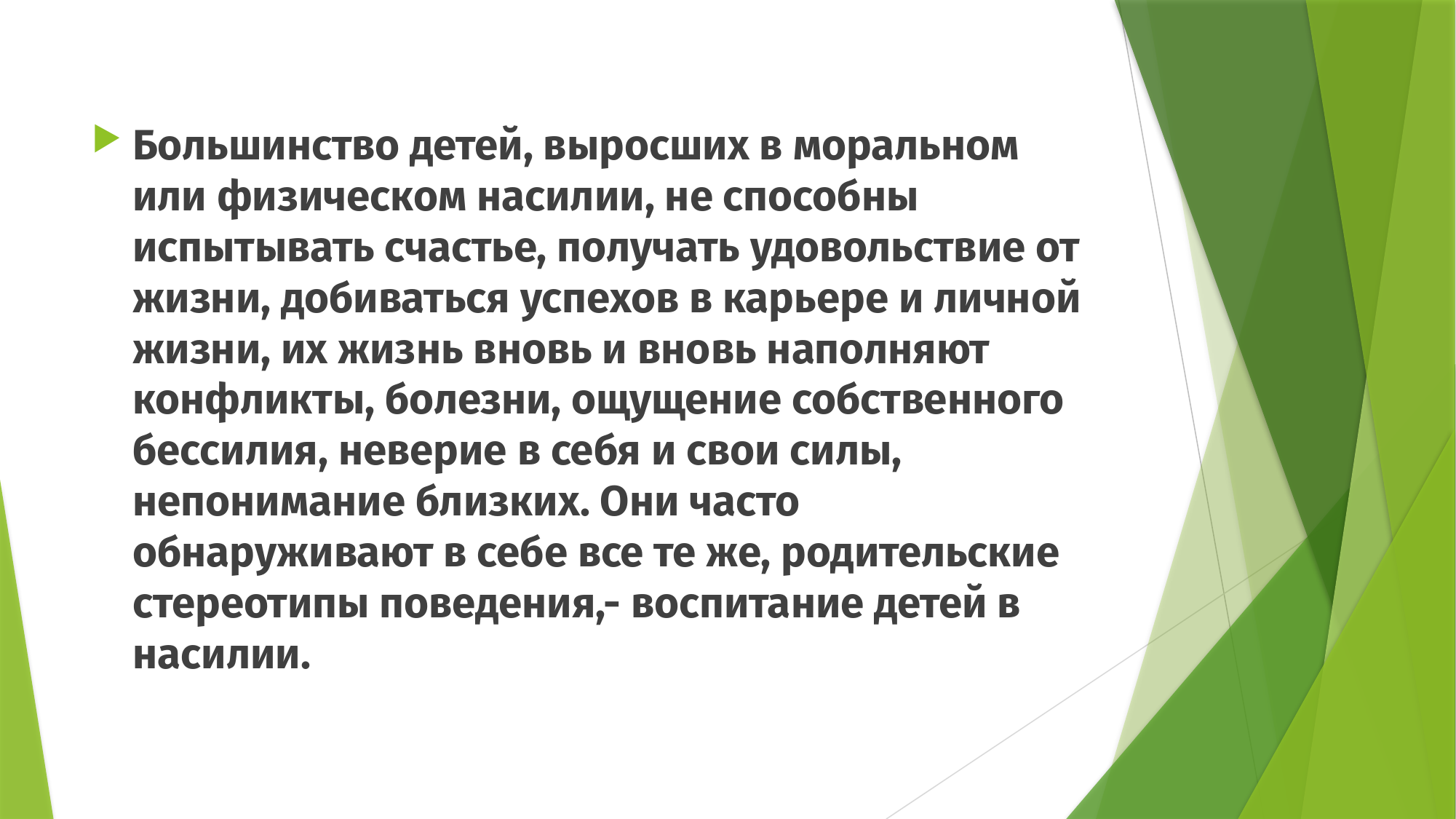

#
Большинство детей, выросших в моральном или физическом насилии, не способны испытывать счастье, получать удовольствие от жизни, добиваться успехов в карьере и личной жизни, их жизнь вновь и вновь наполняют конфликты, болезни, ощущение собственного бессилия, неверие в себя и свои силы, непонимание близких. Они часто обнаруживают в себе все те же, родительские стереотипы поведения,- воспитание детей в насилии.